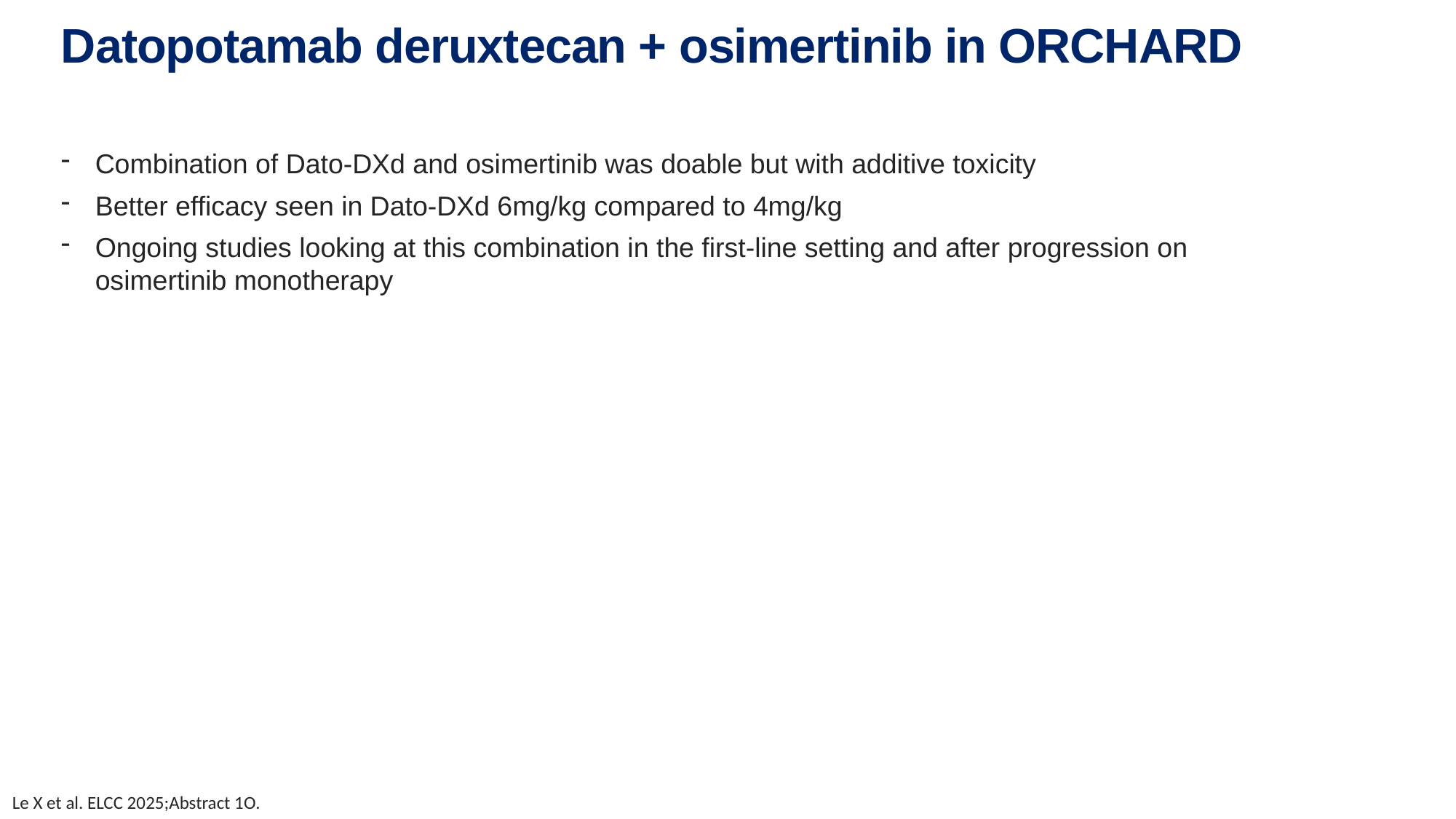

# Datopotamab deruxtecan + osimertinib in ORCHARD
Combination of Dato-DXd and osimertinib was doable but with additive toxicity
Better efficacy seen in Dato-DXd 6mg/kg compared to 4mg/kg
Ongoing studies looking at this combination in the first-line setting and after progression on osimertinib monotherapy

Le X et al. ELCC 2025;Abstract 1O.